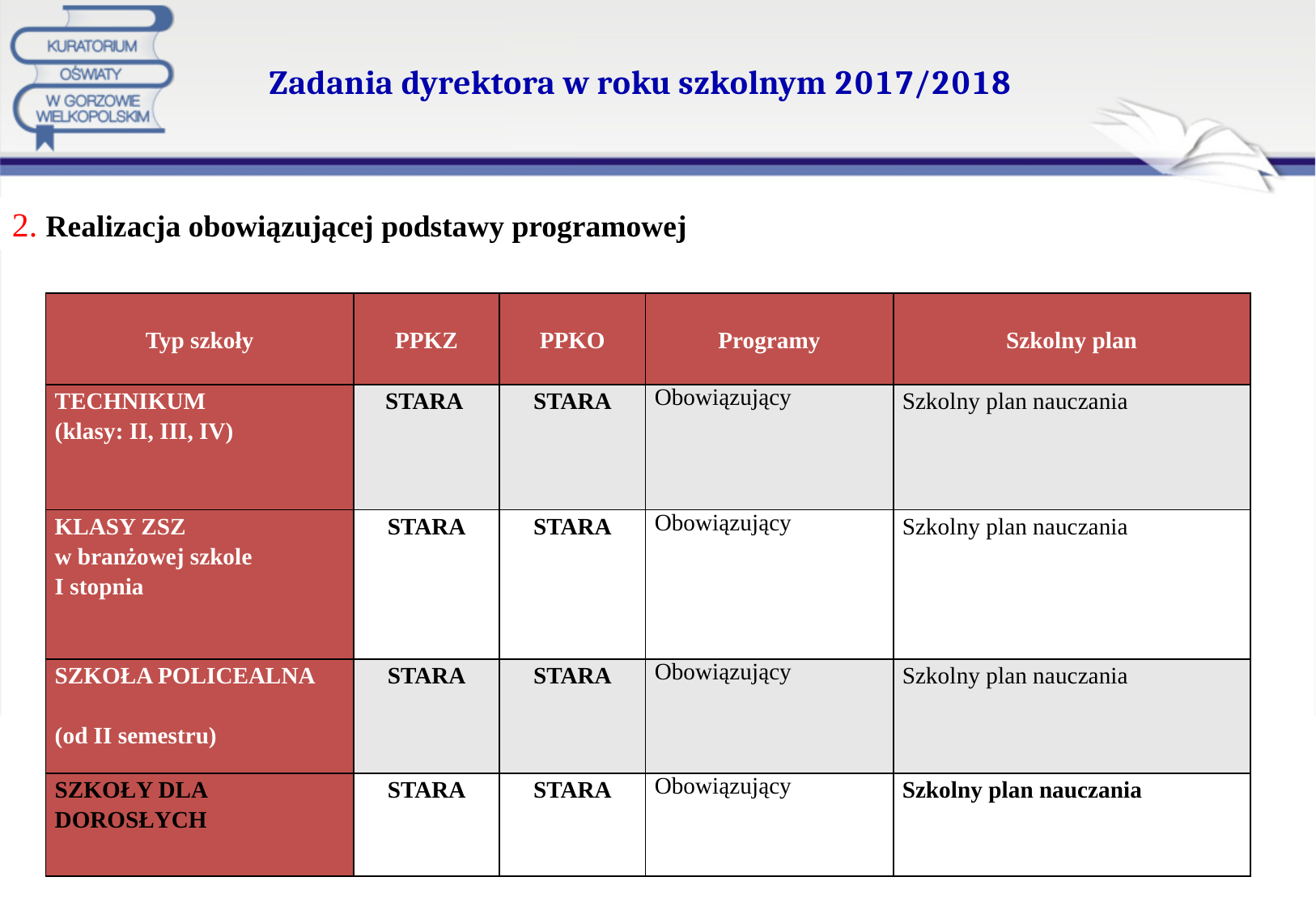

# Zadania dyrektora w roku szkolnym 2017/2018
2. Realizacja obowiązującej podstawy programowej
| Typ szkoły | PPKZ | PPKO | Programy | Szkolny plan |
| --- | --- | --- | --- | --- |
| TECHNIKUM (klasy: II, III, IV) | STARA | STARA | Obowiązujący | Szkolny plan nauczania |
| KLASY ZSZ w branżowej szkole I stopnia | STARA | STARA | Obowiązujący | Szkolny plan nauczania |
| SZKOŁA POLICEALNA (od II semestru) | STARA | STARA | Obowiązujący | Szkolny plan nauczania |
| SZKOŁY DLA DOROSŁYCH | STARA | STARA | Obowiązujący | Szkolny plan nauczania |